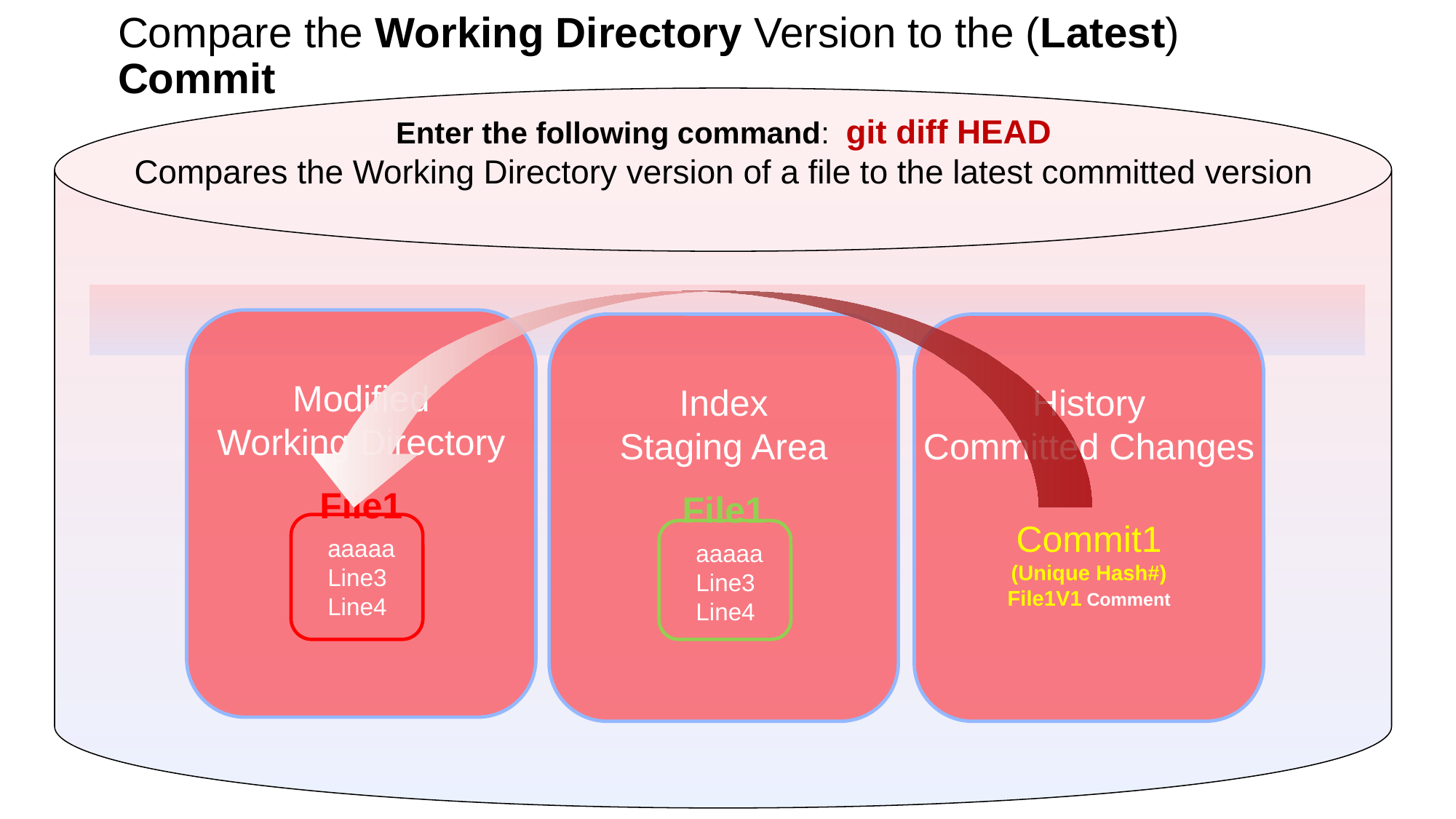

# Compare the Working Directory Version to the (Latest) Commit

Enter the following command:  git diff HEAD
Compares the Working Directory version of a file to the latest committed version

Modified
Working Directory

File1

Index
Staging Area

File1

History
Committed Changes

Commit1
(Unique Hash#)
File1V1 Comment

aaaaa
Line3
Line4

aaaaa
Line3
Line4